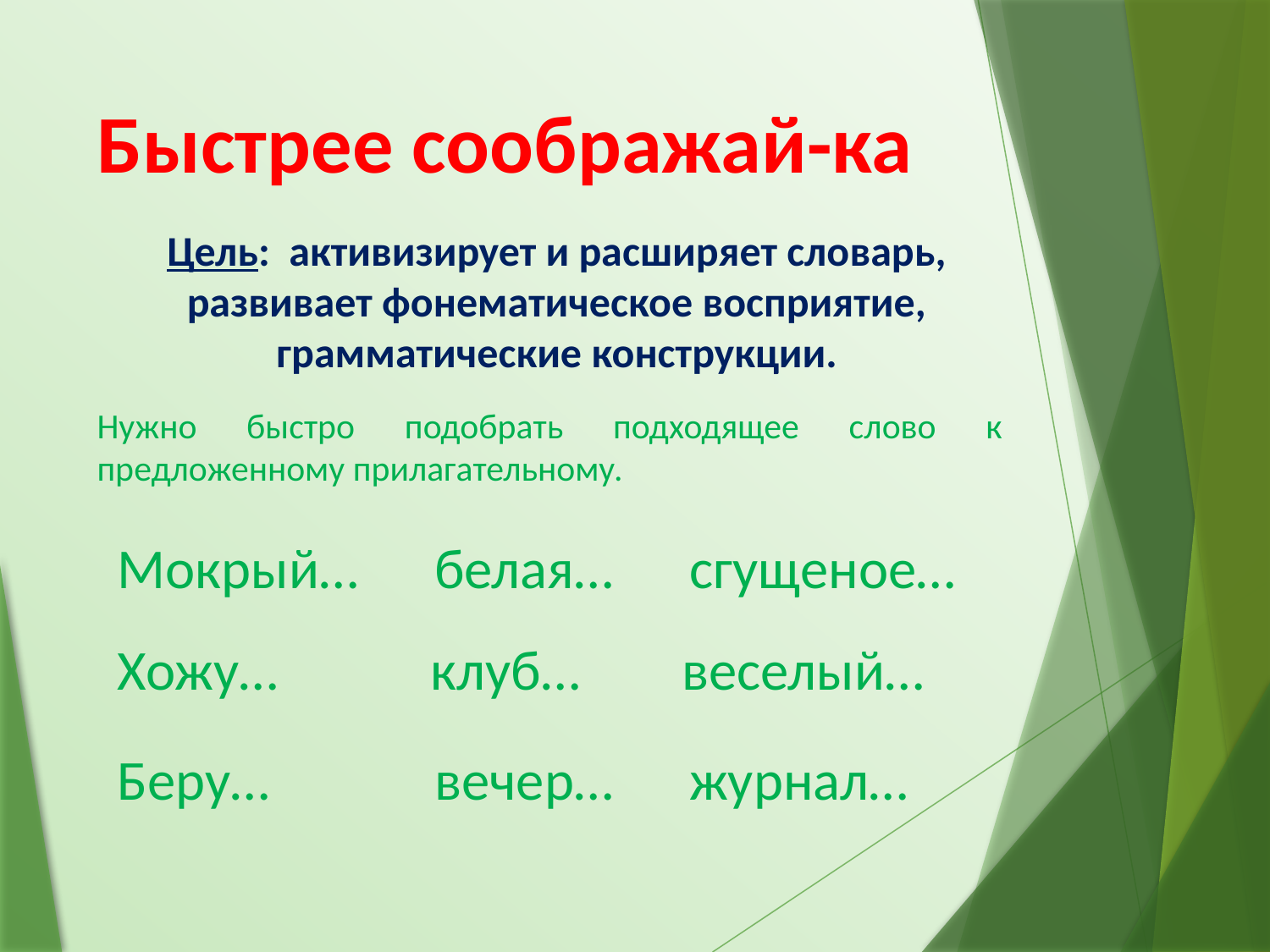

# Быстрее соображай-ка
Цель:  активизирует и расширяет словарь, развивает фонематическое восприятие, грамматические конструкции.
Нужно быстро подобрать подходящее слово к предложенному прилагательному.
Мокрый…      белая…      сгущеное…

Хожу…            клуб…        веселый…

Беру…             вечер…      журнал…